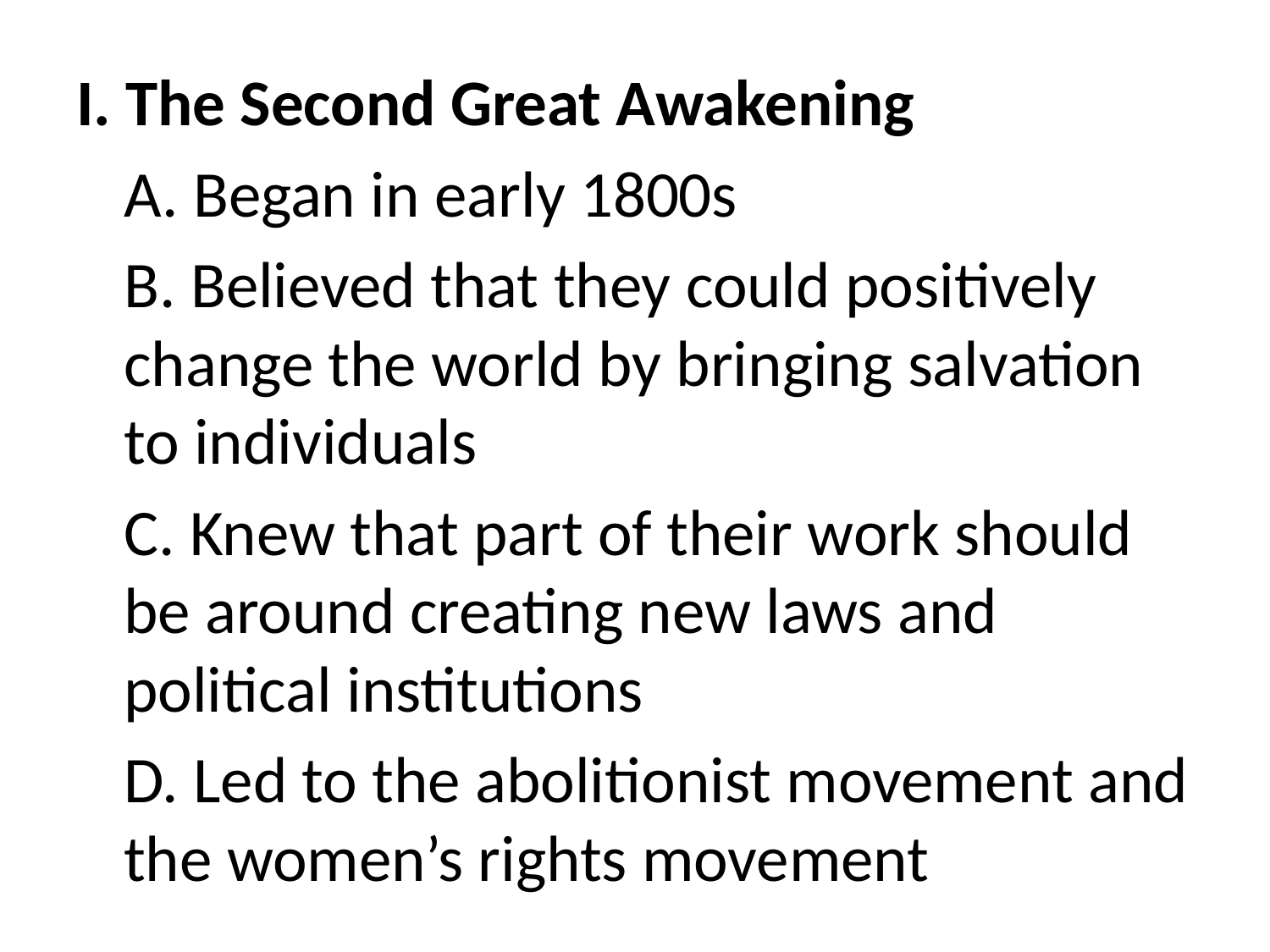

I. The Second Great Awakening
	A. Began in early 1800s
	B. Believed that they could positively change the world by bringing salvation to individuals
	C. Knew that part of their work should be around creating new laws and political institutions
	D. Led to the abolitionist movement and the women’s rights movement